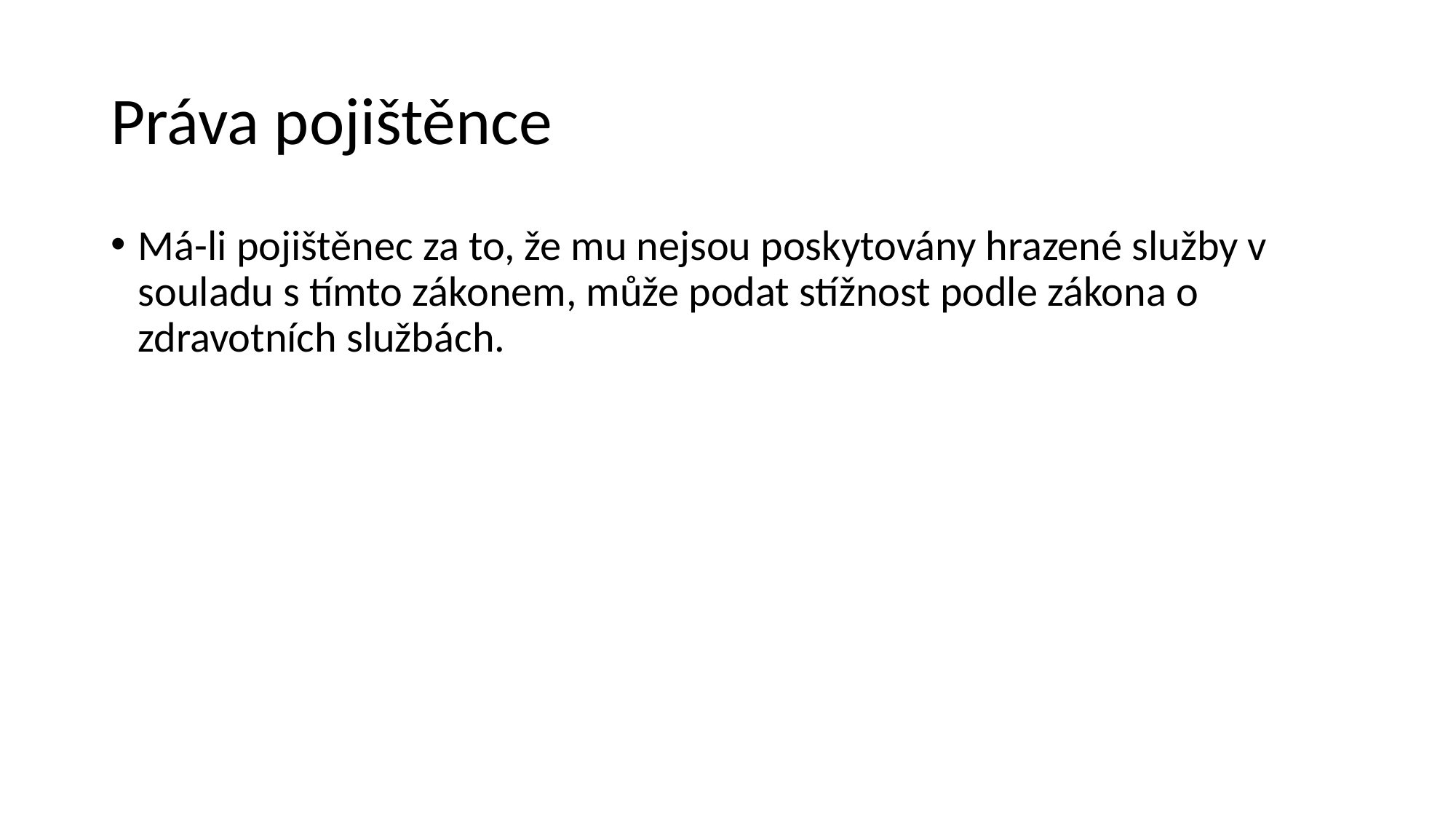

Práva pojištěnce
Má-li pojištěnec za to, že mu nejsou poskytovány hrazené služby v souladu s tímto zákonem, může podat stížnost podle zákona o zdravotních službách.